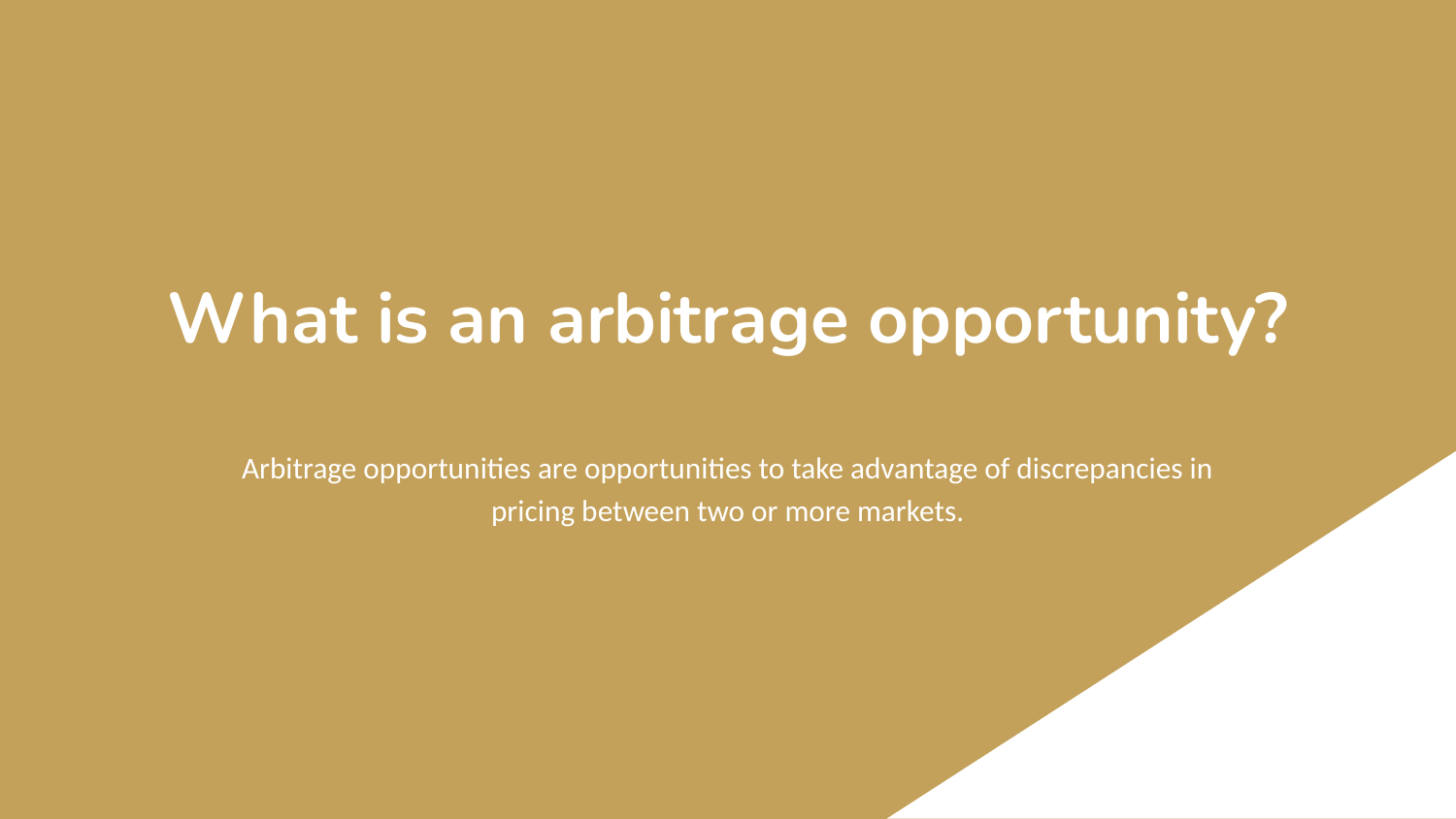

# What is an arbitrage opportunity?
Arbitrage opportunities are opportunities to take advantage of discrepancies in pricing between two or more markets.